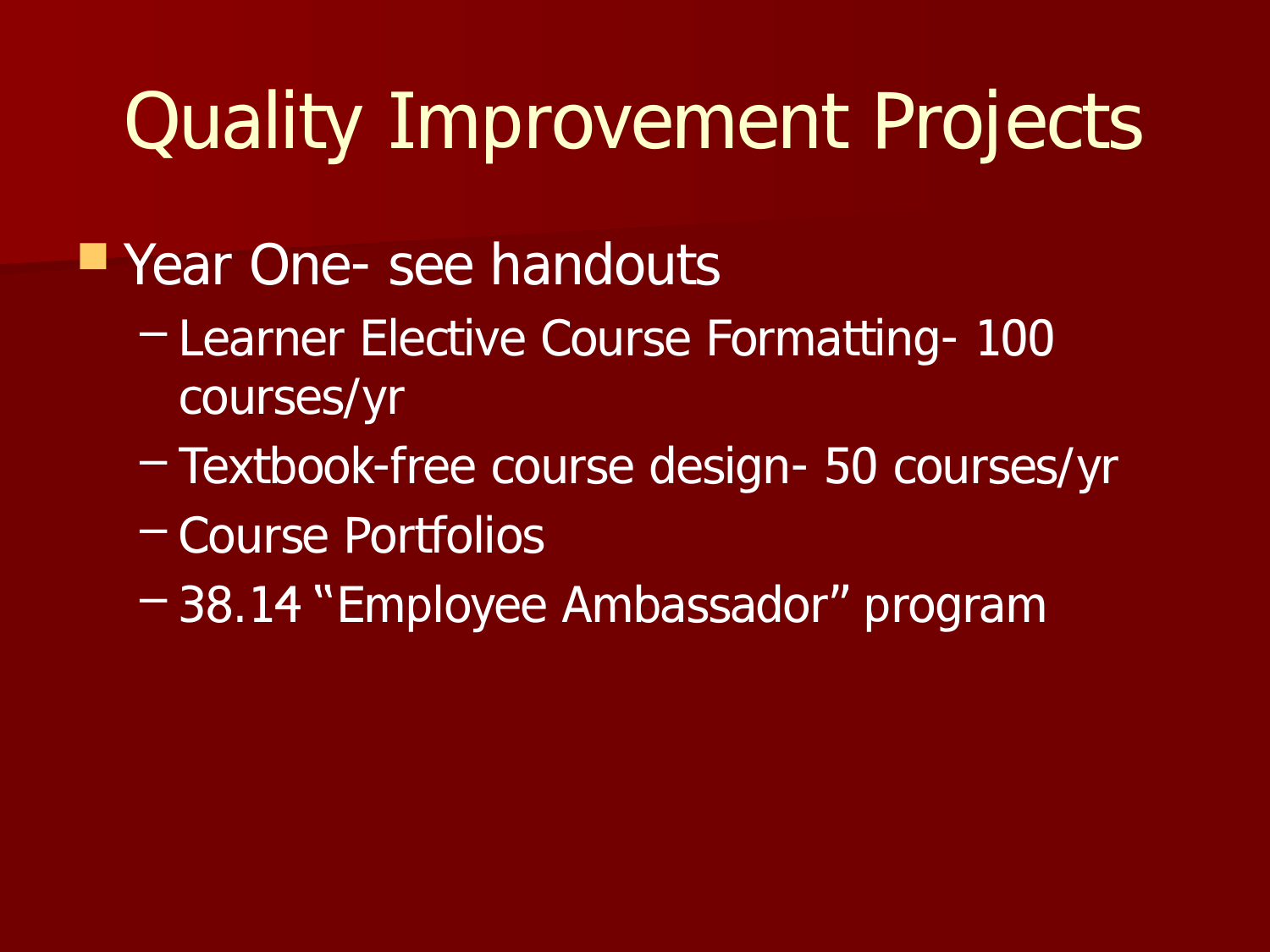

# Quality Improvement Projects
Year One- see handouts
Learner Elective Course Formatting- 100 courses/yr
Textbook-free course design- 50 courses/yr
Course Portfolios
38.14 “Employee Ambassador” program